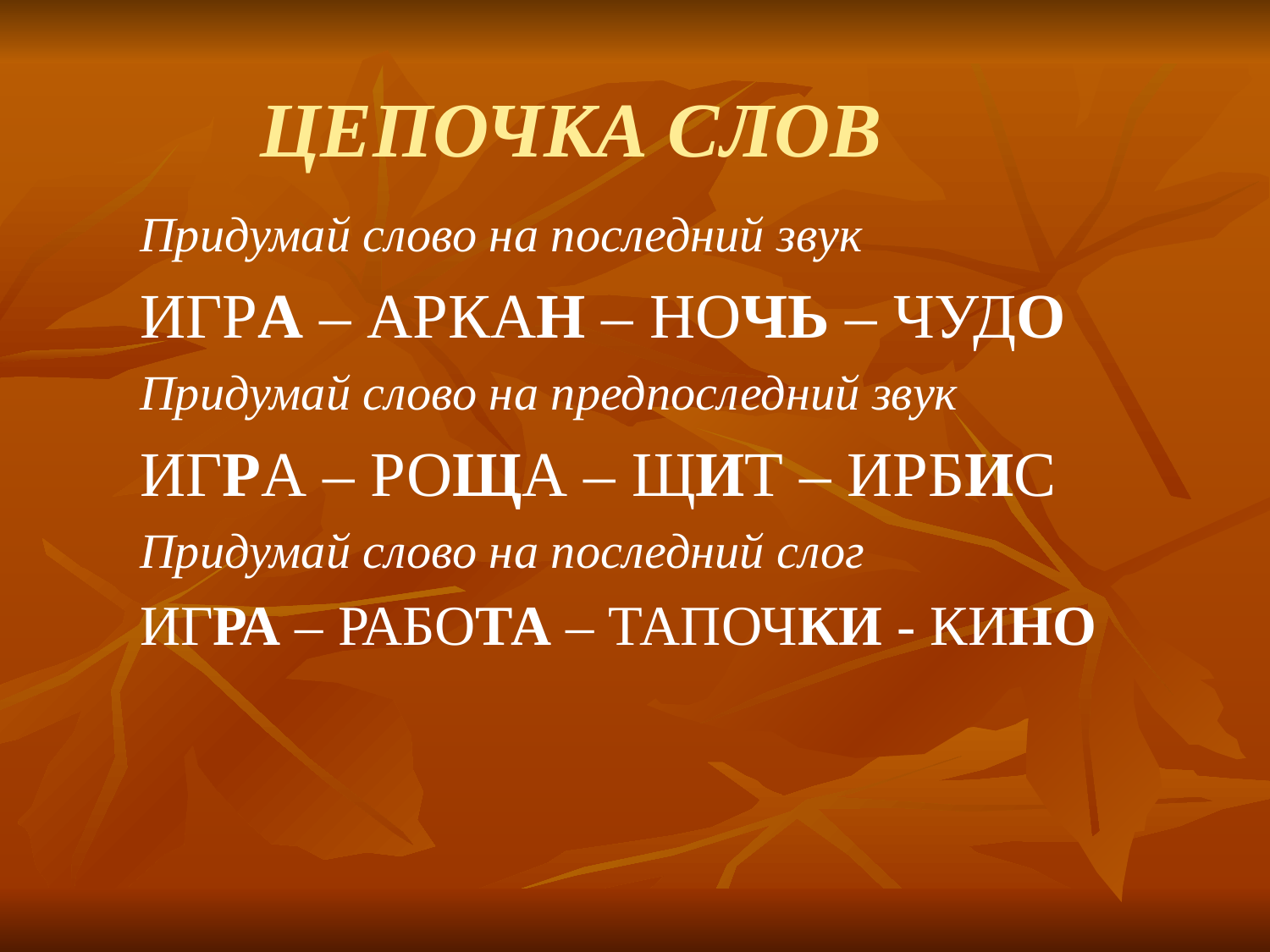

ЦЕПОЧКА СЛОВ
Придумай слово на последний звук
ИГРА – АРКАН – НОЧЬ – ЧУДО
Придумай слово на предпоследний звук
ИГРА – РОЩА – ЩИТ – ИРБИС
Придумай слово на последний слог
ИГРА – РАБОТА – ТАПОЧКИ - КИНО